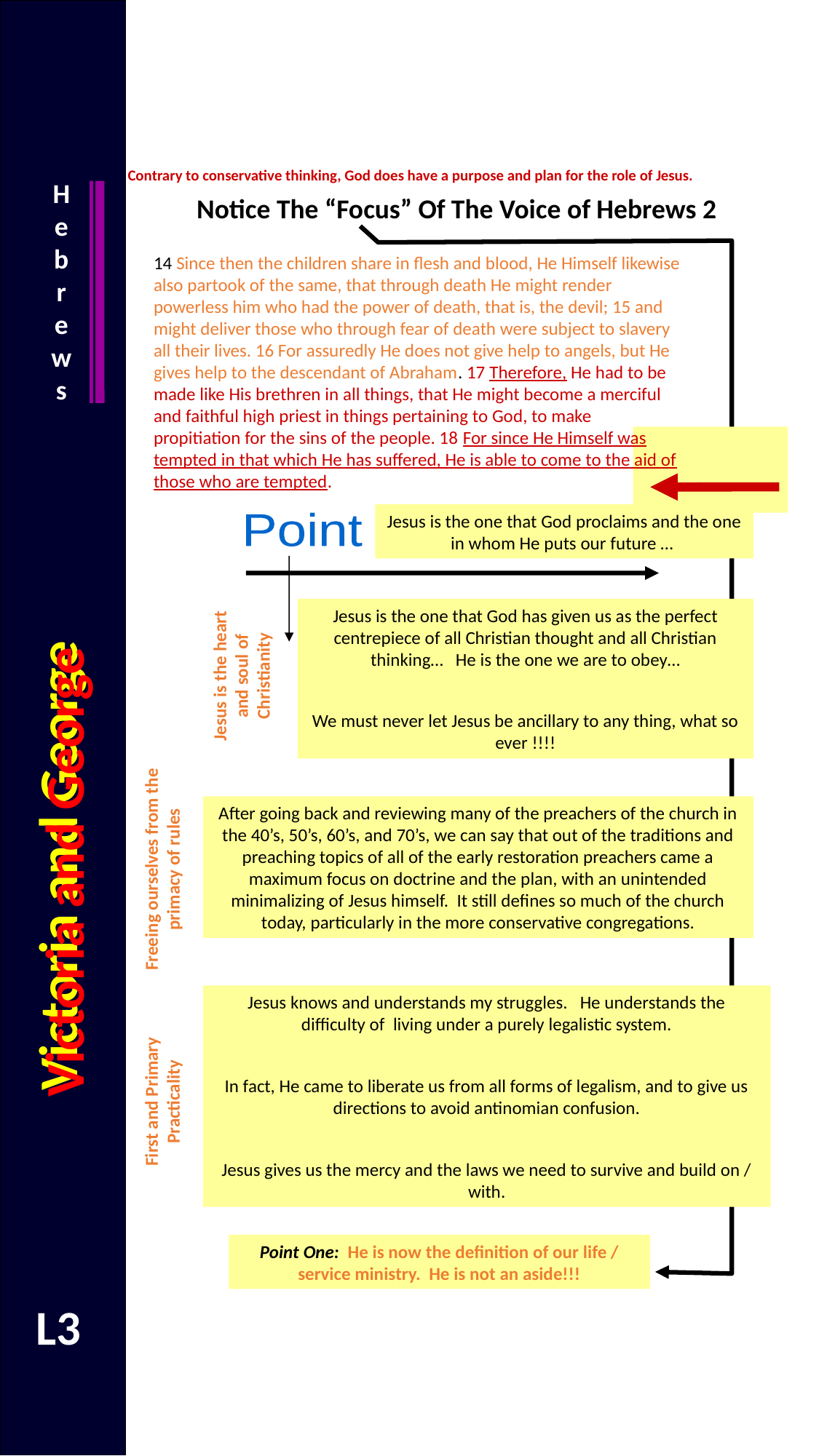

Contrary to conservative thinking, God does have a purpose and plan for the role of Jesus.

Hebrews

Notice The “Focus” Of The Voice of Hebrews 2

14 Since then the children share in flesh and blood, He Himself likewise also partook of the same, that through death He might render powerless him who had the power of death, that is, the devil; 15 and might deliver those who through fear of death were subject to slavery all their lives. 16 For assuredly He does not give help to angels, but He gives help to the descendant of Abraham. 17 Therefore, He had to be made like His brethren in all things, that He might become a merciful and faithful high priest in things pertaining to God, to make propitiation for the sins of the people. 18 For since He Himself was tempted in that which He has suffered, He is able to come to the aid of those who are tempted.

Notice !!!

Jesus is the one that God proclaims and the one in whom He puts our future …
Point

Jesus is the one that God has given us as the perfect centrepiece of all Christian thought and all Christian thinking…   He is the one we are to obey…

We must never let Jesus be ancillary to any thing, what so ever !!!!
Victoria and George
Victoria and George
Jesus is the heart and soul of Christianity
After going back and reviewing many of the preachers of the church in the 40’s, 50’s, 60’s, and 70’s, we can say that out of the traditions and preaching topics of all of the early restoration preachers came a maximum focus on doctrine and the plan, with an unintended minimalizing of Jesus himself.  It still defines so much of the church today, particularly in the more conservative congregations.
Freeing ourselves from the primacy of rules
Jesus knows and understands my struggles.   He understands the difficulty of  living under a purely legalistic system.

In fact, He came to liberate us from all forms of legalism, and to give us directions to avoid antinomian confusion.

Jesus gives us the mercy and the laws we need to survive and build on / with.
First and Primary Practicality
Point One:  He is now the definition of our life / service ministry.  He is not an aside!!!
L3